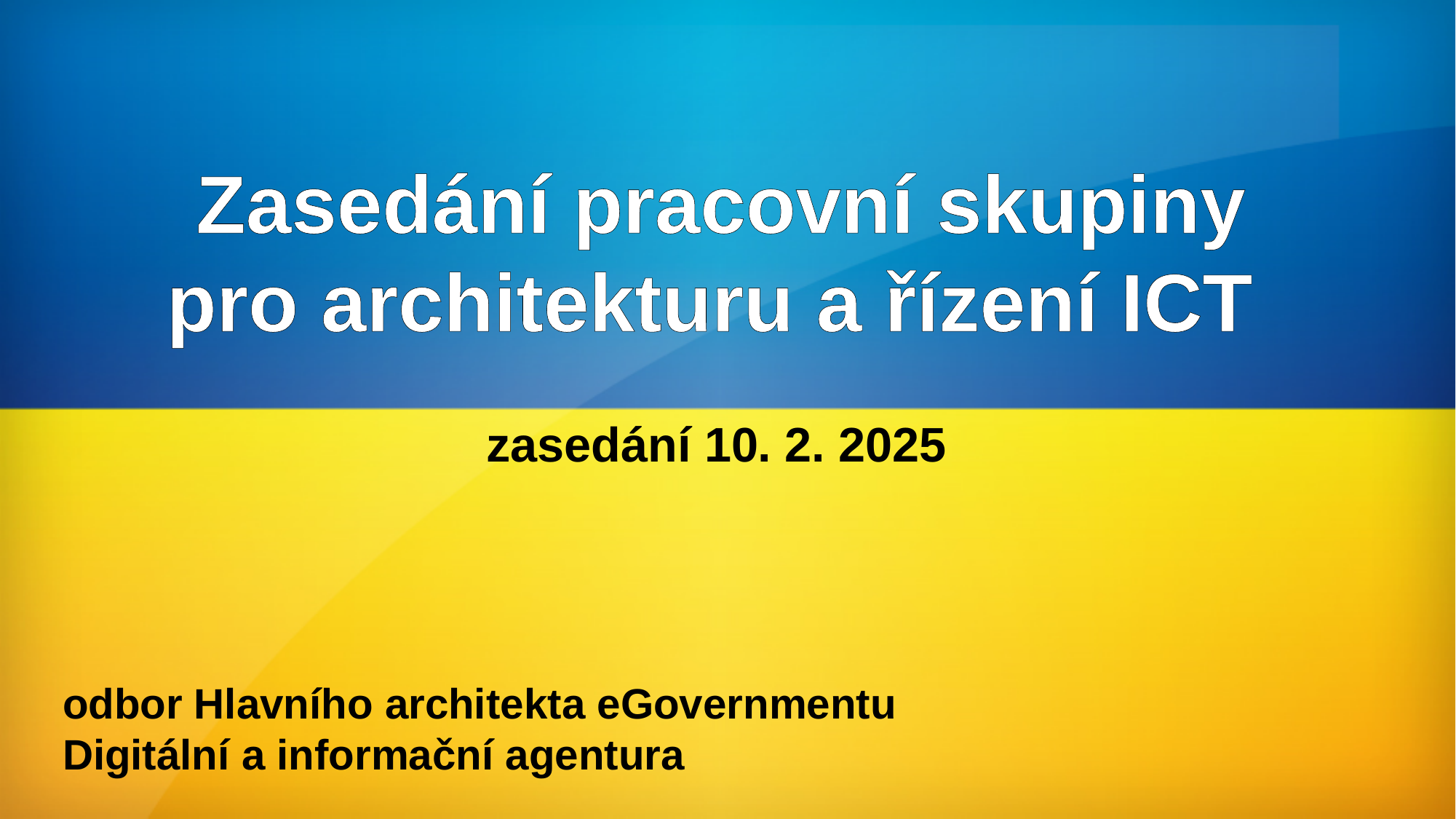

Zasedání pracovní skupiny pro architekturu a řízení ICT
 zasedání 10. 2. 2025
odbor Hlavního architekta eGovernmentu
Digitální a informační agentura